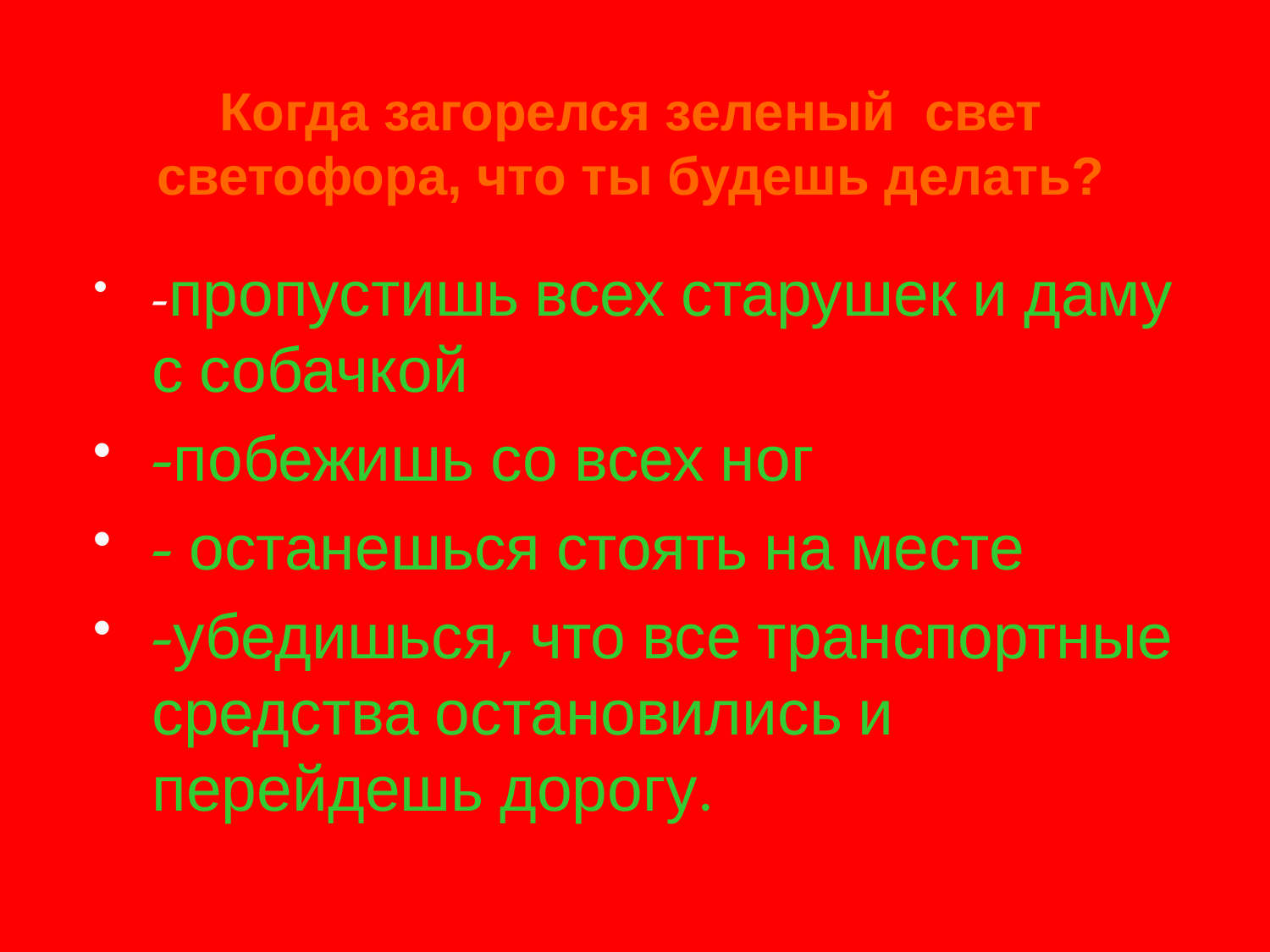

# Когда загорелся зеленый  свет светофора, что ты будешь делать?
-пропустишь всех старушек и даму с собачкой
-побежишь со всех ног
- останешься стоять на месте
-убедишься, что все транспортные средства остановились и перейдешь дорогу.